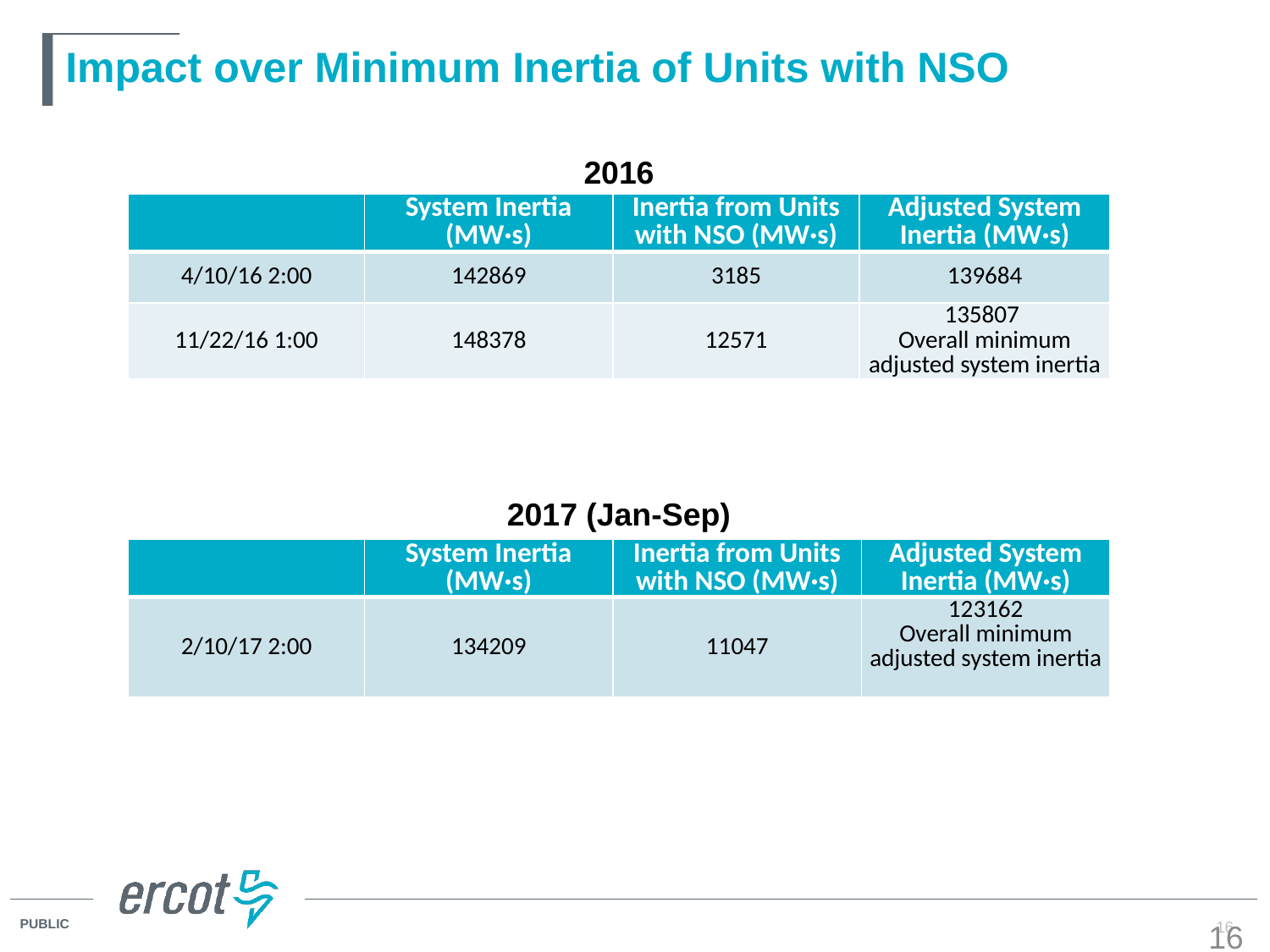

# Impact over Minimum Inertia of Units with NSO
2016
|  | System Inertia (MW·s) | Inertia from Units with NSO (MW·s) | Adjusted System Inertia (MW·s) |
| --- | --- | --- | --- |
| 4/10/16 2:00 | 142869 | 3185 | 139684 |
| 11/22/16 1:00 | 148378 | 12571 | 135807 Overall minimum adjusted system inertia |
2017 (Jan-Sep)
|  | System Inertia (MW·s) | Inertia from Units with NSO (MW·s) | Adjusted System Inertia (MW·s) |
| --- | --- | --- | --- |
| 2/10/17 2:00 | 134209 | 11047 | 123162 Overall minimum adjusted system inertia |
16